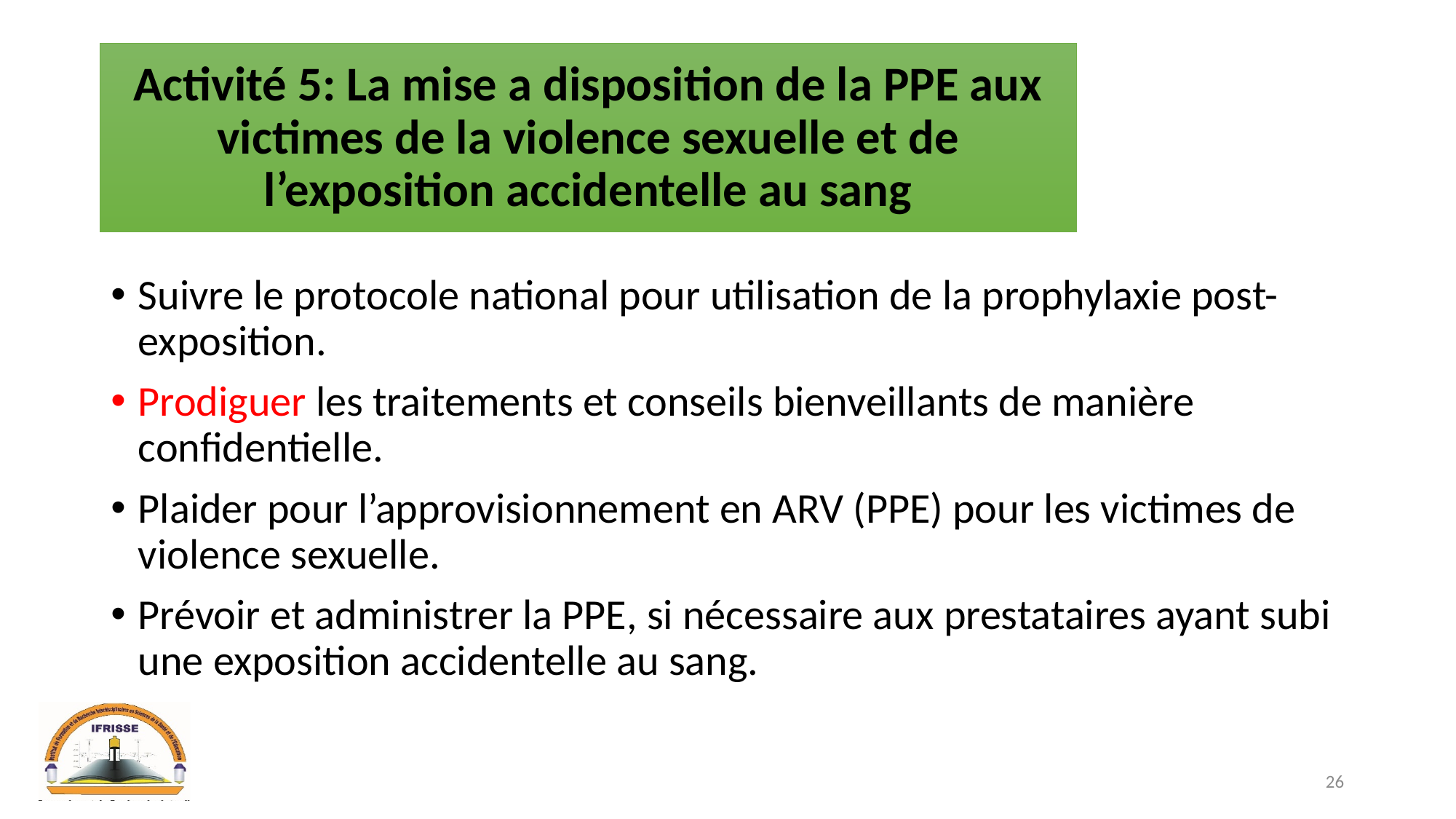

# Activité 5: La mise a disposition de la PPE aux victimes de la violence sexuelle et de l’exposition accidentelle au sang
Suivre le protocole national pour utilisation de la prophylaxie post-exposition.
Prodiguer les traitements et conseils bienveillants de manière confidentielle.
Plaider pour l’approvisionnement en ARV (PPE) pour les victimes de violence sexuelle.
Prévoir et administrer la PPE, si nécessaire aux prestataires ayant subi une exposition accidentelle au sang.
26